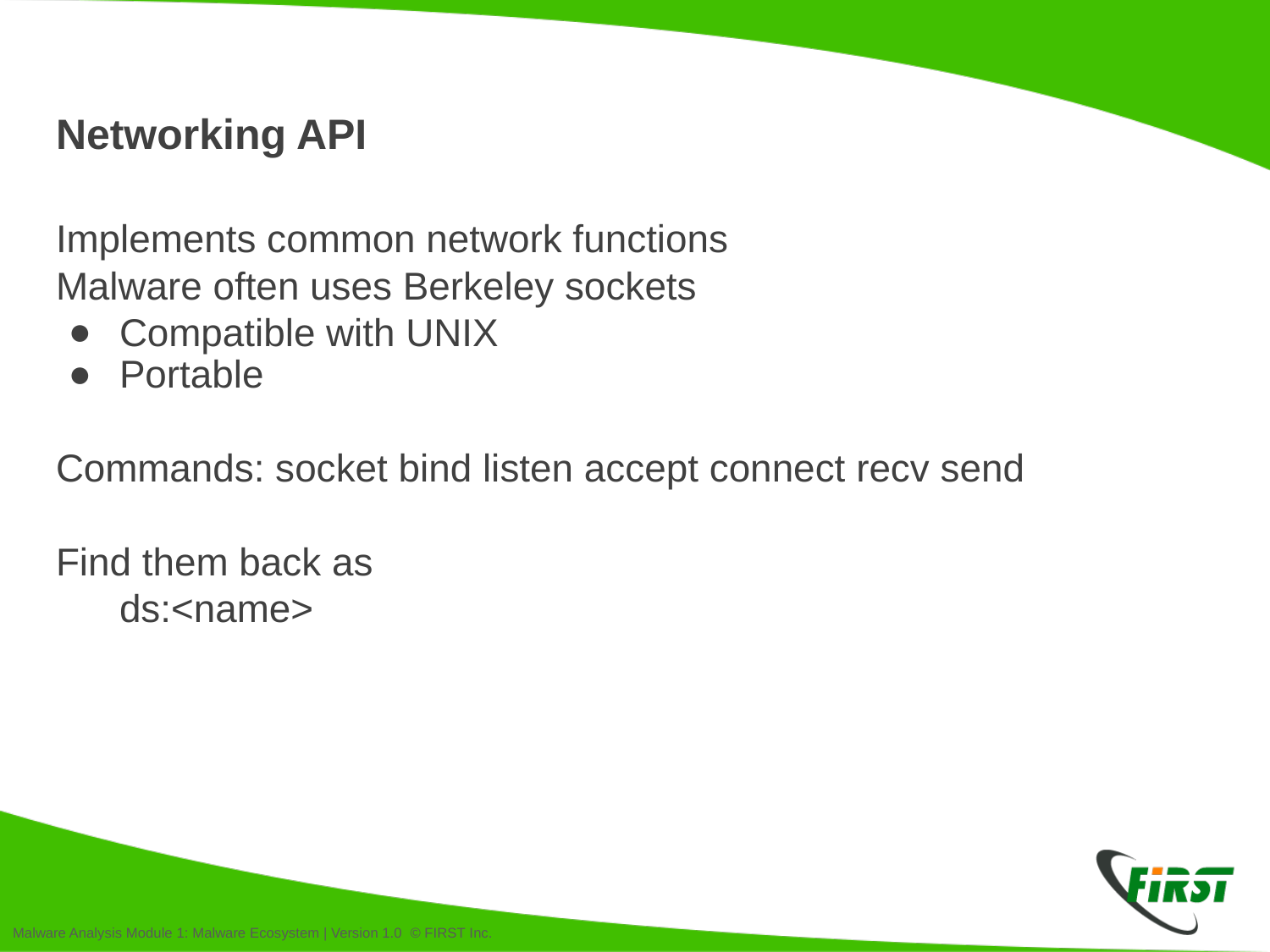

# Networking API
Implements common network functions
Malware often uses Berkeley sockets
Compatible with UNIX
Portable

Commands: socket bind listen accept connect recv send

Find them back as
ds:<name>